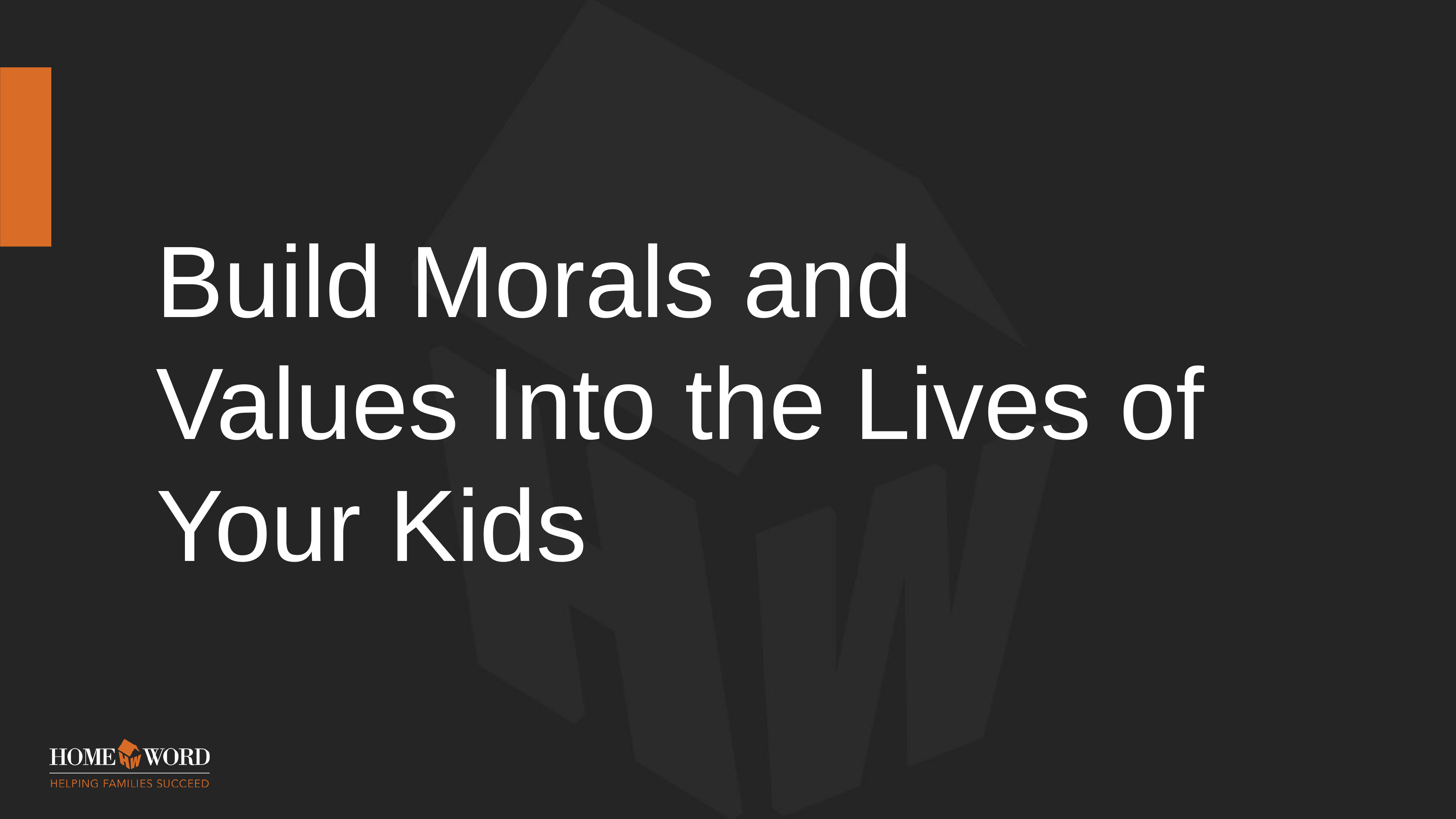

# Build Morals and Values Into the Lives of Your Kids